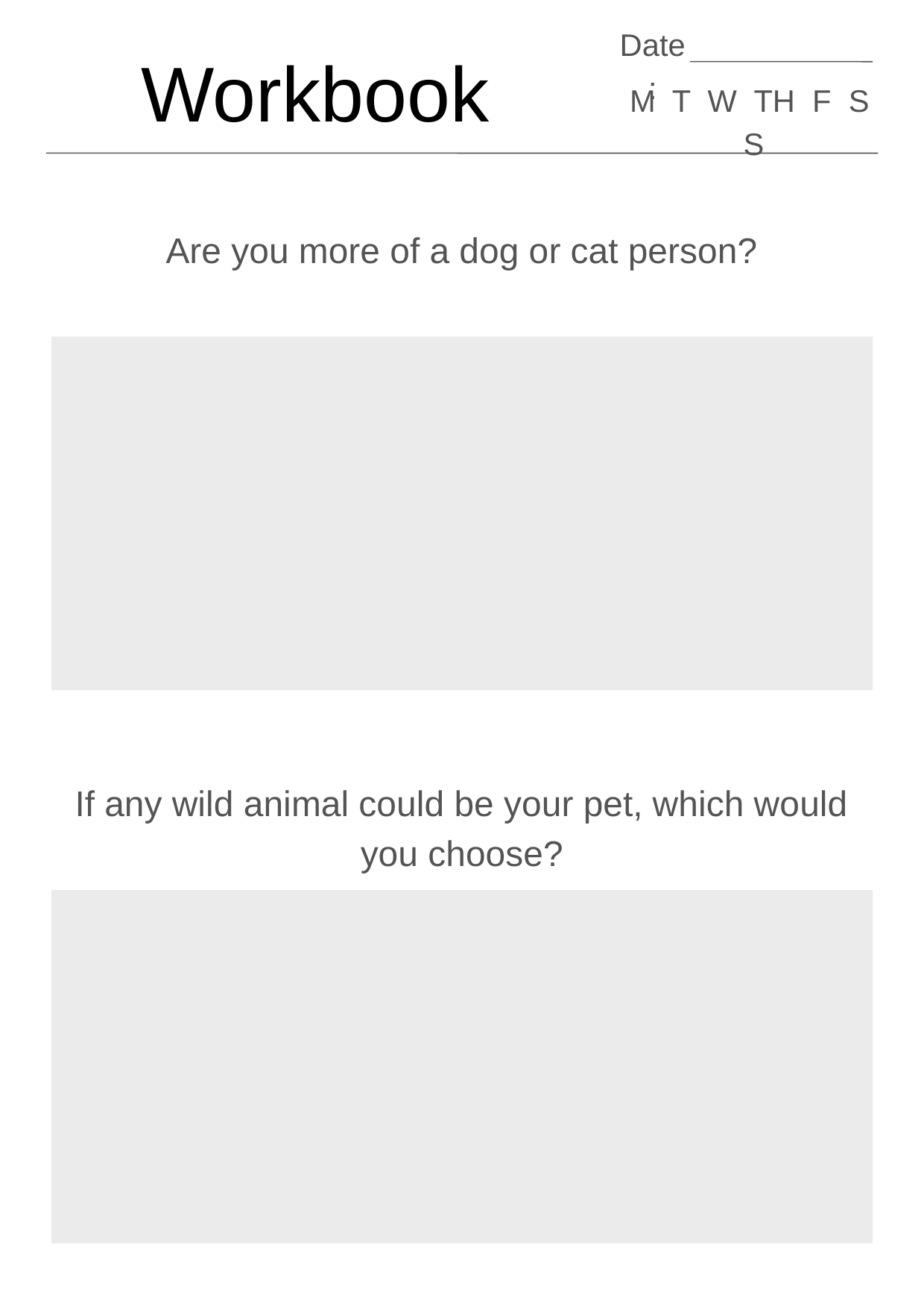

Date:
Workbook

M  T  W  TH  F  S  S

Are you more of a dog or cat person?

If any wild animal could be your pet, which would you choose?